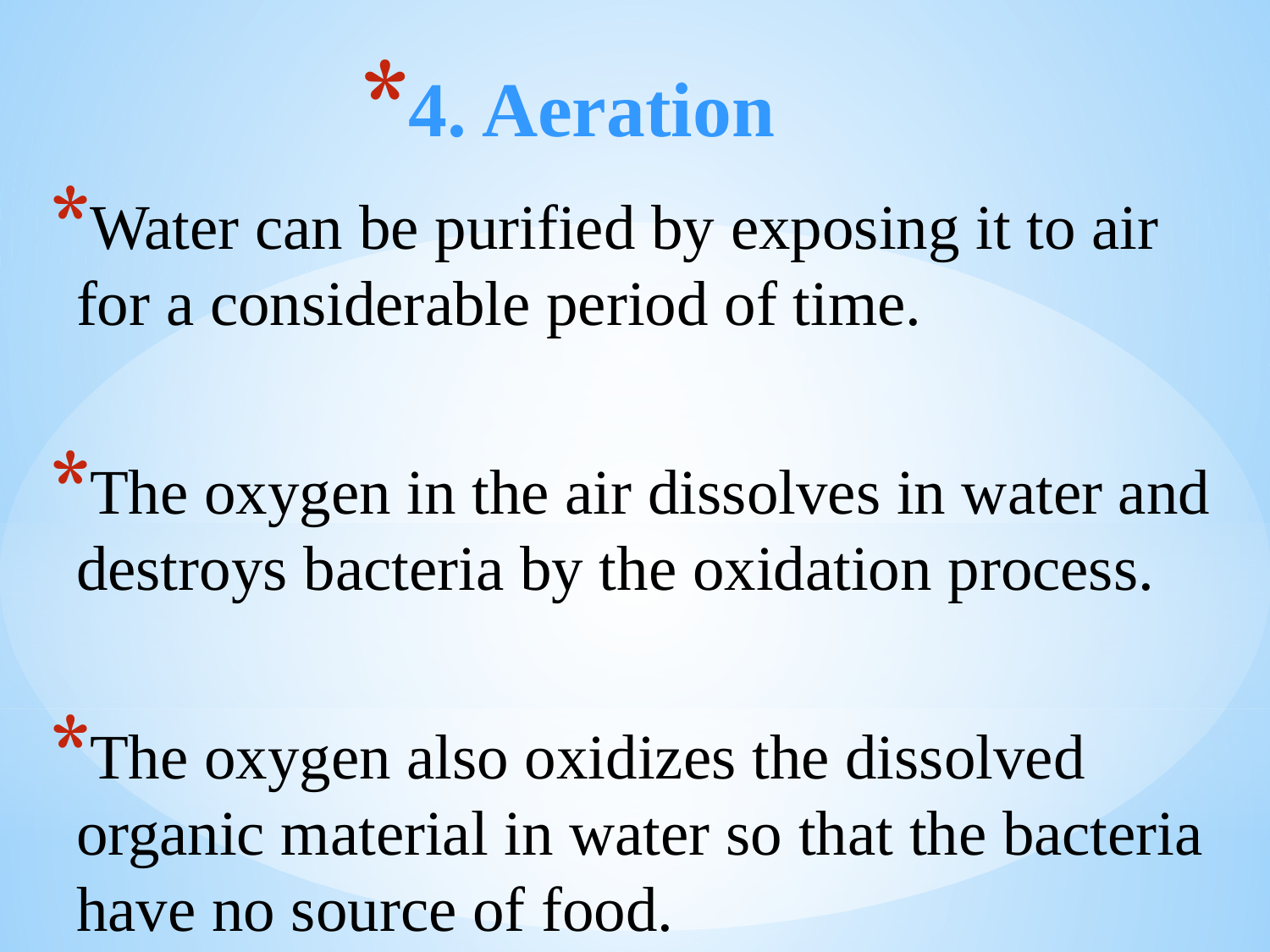

# 4. Aeration
Water can be purified by exposing it to air for a considerable period of time.

The oxygen in the air dissolves in water and destroys bacteria by the oxidation process.

The oxygen also oxidizes the dissolved organic material in water so that the bacteria have no source of food.